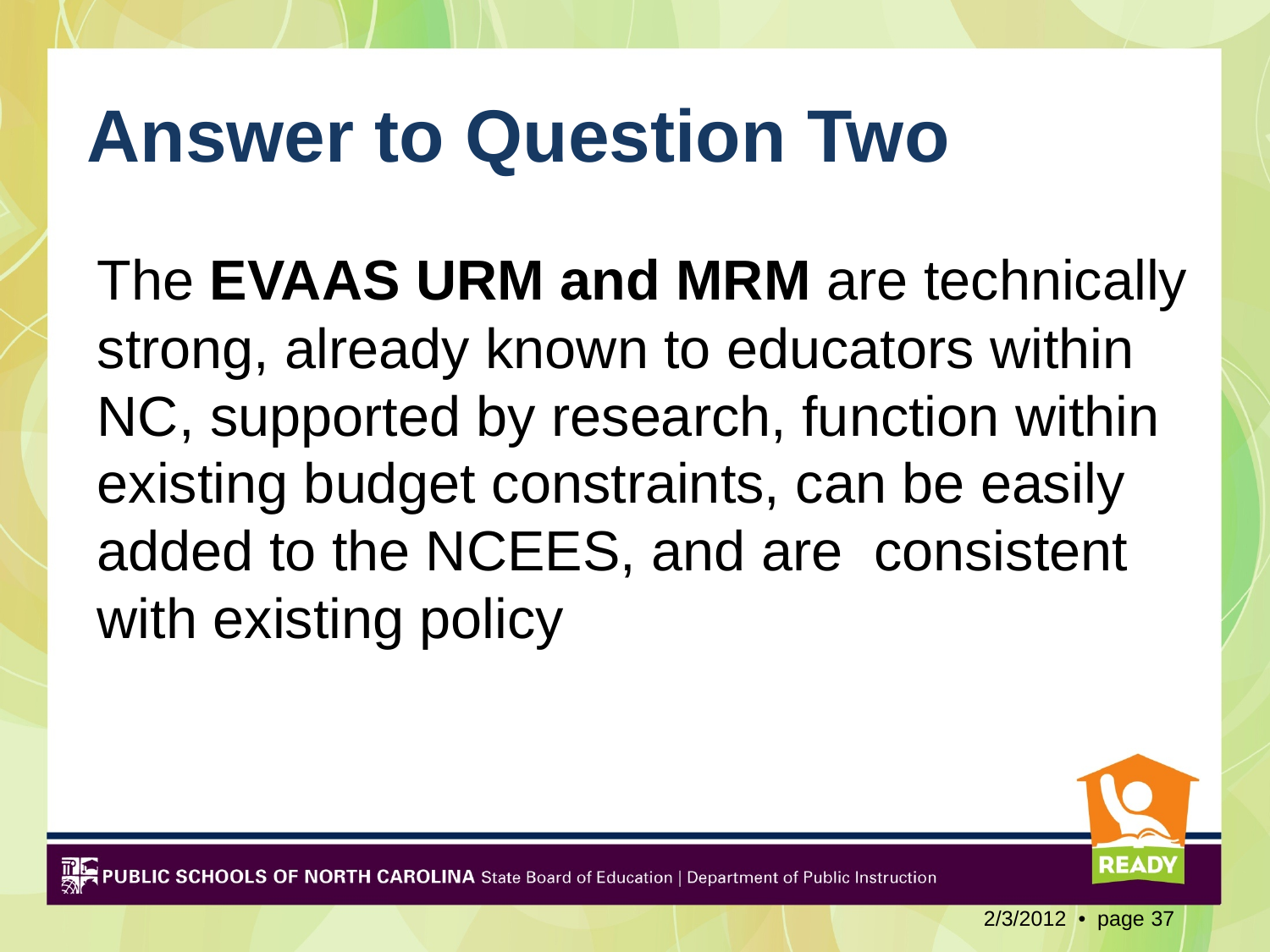

# Answer to Question Two
The EVAAS URM and MRM are technically strong, already known to educators within NC, supported by research, function within existing budget constraints, can be easily added to the NCEES, and are  consistent with existing policy

2/3/2012  •  page 37